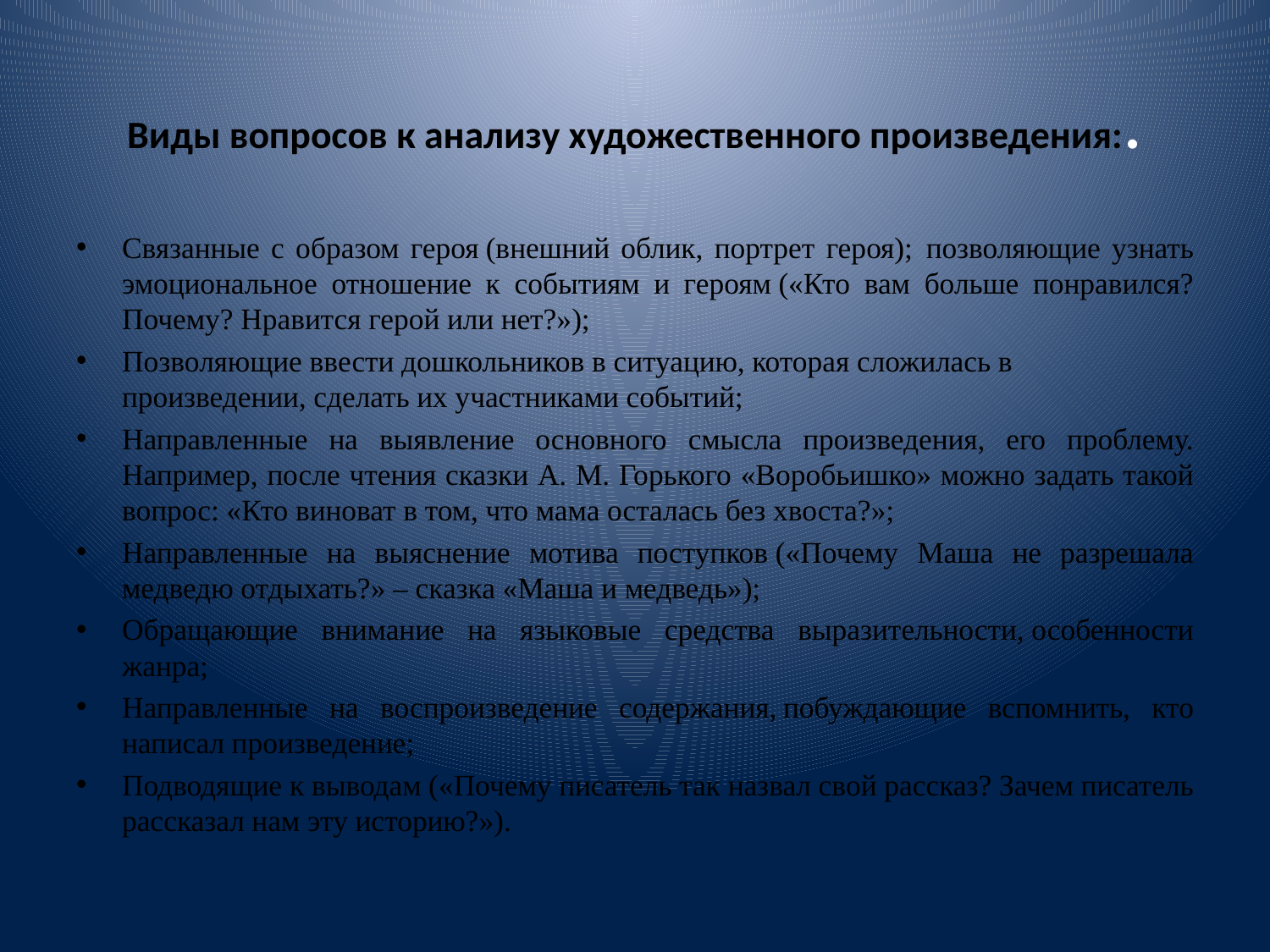

# Виды вопросов к анализу художественного произведения:.
Связанные с образом героя (внешний облик, портрет героя); позволяющие узнать эмоциональное отношение к событиям и героям («Кто вам больше понравился? Почему? Нравится герой или нет?»);
Позволяющие ввести дошкольников в ситуацию, которая сложилась в произведении, сделать их участниками событий;
Направленные на выявление основного смысла произведения, его проблему. Например, после чтения сказки А. М. Горького «Воробьишко» можно задать такой вопрос: «Кто виноват в том, что мама осталась без хвоста?»;
Направленные на выяснение мотива поступков («Почему Маша не разрешала медведю отдыхать?» – сказка «Маша и медведь»);
Обращающие внимание на языковые средства выразительности, особенности жанра;
Направленные на воспроизведение содержания, побуждающие вспомнить, кто написал произведение;
Подводящие к выводам («Почему писатель так назвал свой рассказ? Зачем писатель рассказал нам эту историю?»).